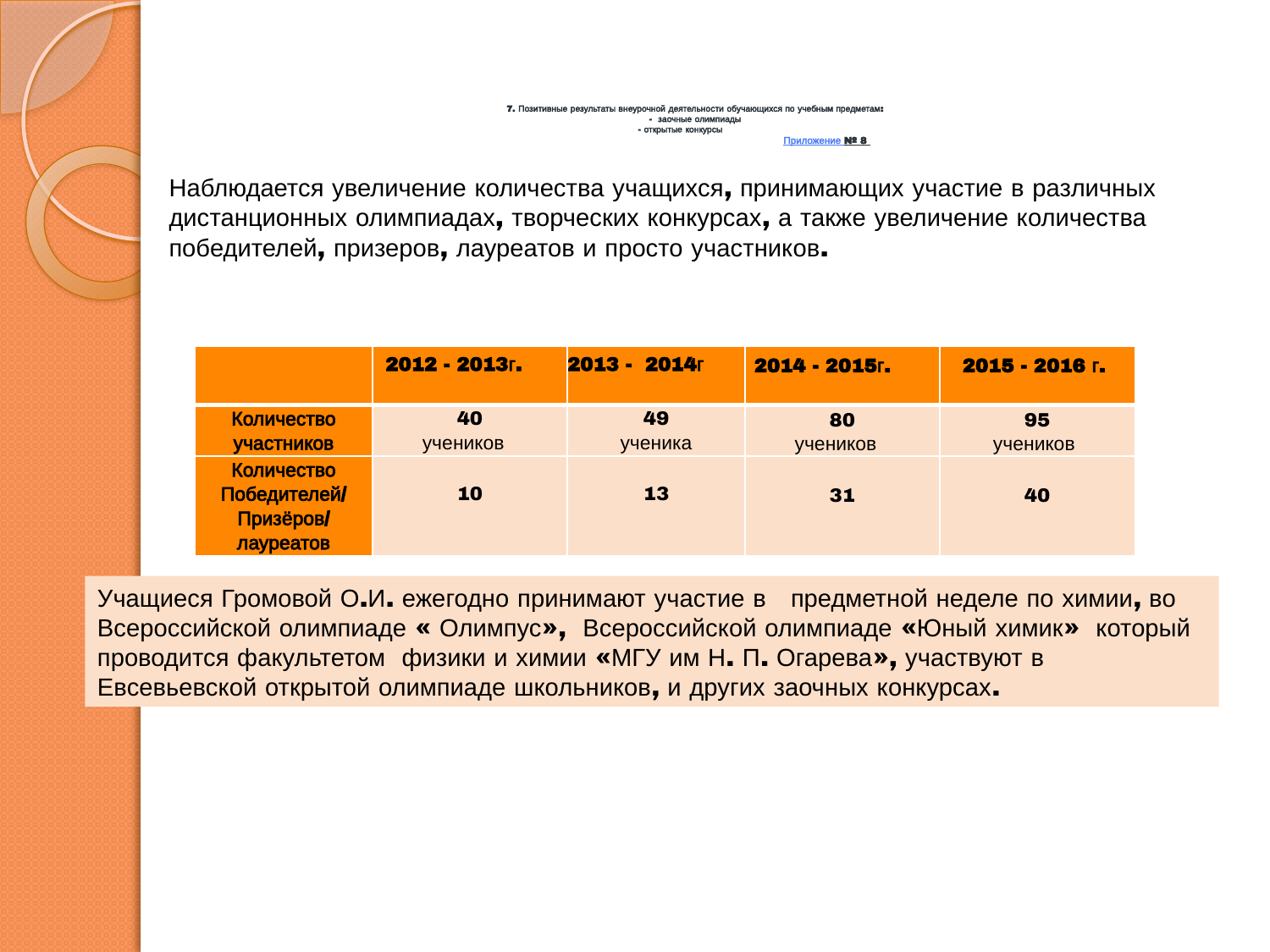

# 7. Позитивные результаты внеурочной деятельности обучающихся по учебным предметам: -  заочные олимпиады - открытые конкурсы Приложение № 8
Наблюдается увеличение количества учащихся, принимающих участие в различных дистанционных олимпиадах, творческих конкурсах, а также увеличение количества победителей, призеров, лауреатов и просто участников.

|  | 2012 - 2013г. | 2013 - 2014г | 2014 - 2015г. | 2015 - 2016 г. |
| --- | --- | --- | --- | --- |
| Количество участников | 40 учеников | 49 ученика | 80 учеников | 95 учеников |
| Количество Победителей/ Призёров/лауреатов | 10 | 13 | 31 | 40 |
Учащиеся Громовой О.И. ежегодно принимают участие в   предметной неделе по химии, во Всероссийской олимпиаде « Олимпус»,  Всероссийской олимпиаде «Юный химик»  который проводится факультетом  физики и химии «МГУ им Н. П. Огарева», участвуют в Евсевьевской открытой олимпиаде школьников, и других заочных конкурсах.